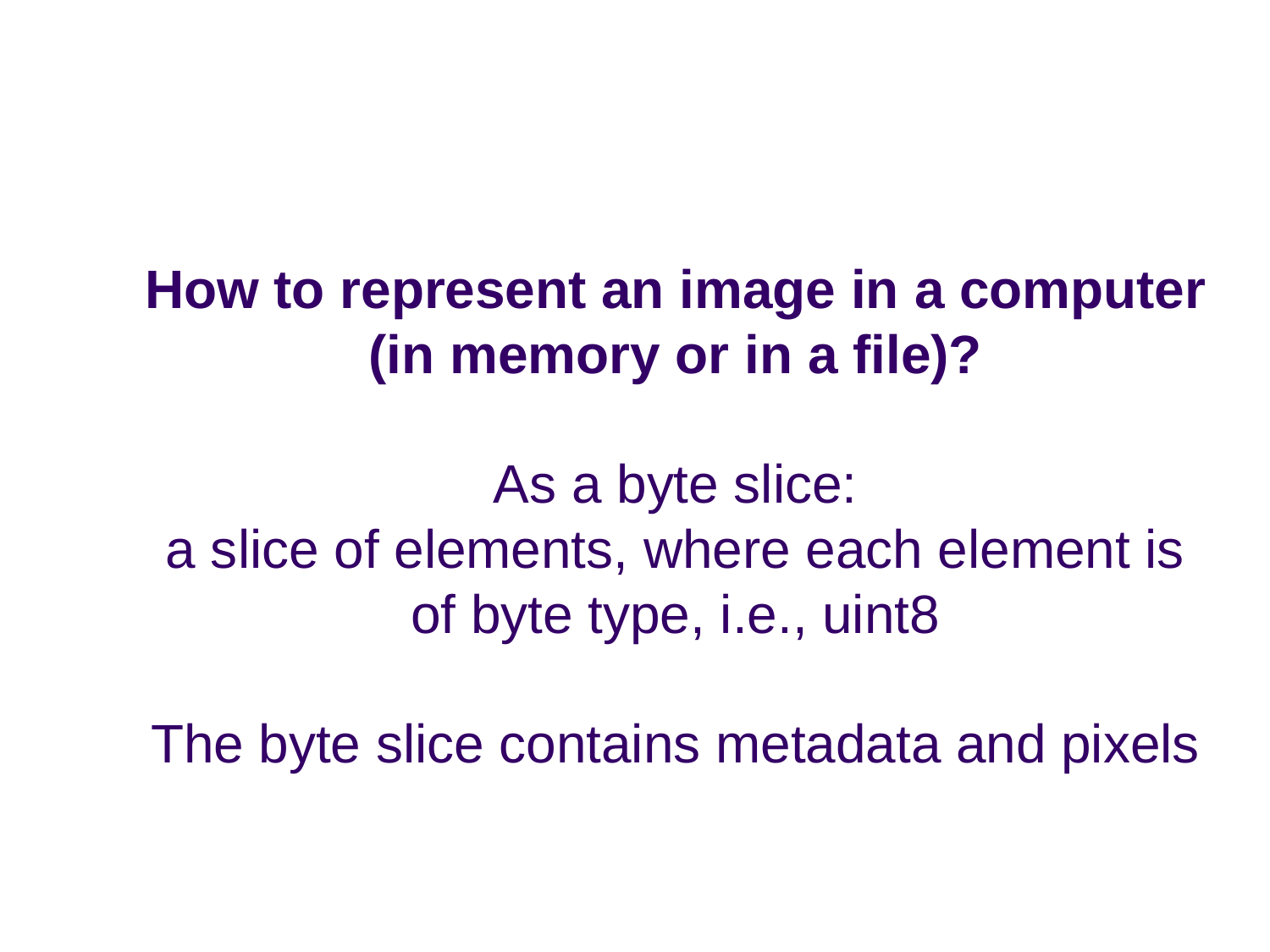

# How to represent an image in a computer (in memory or in a file)? As a byte slice: a slice of elements, where each element is of byte type, i.e., uint8 The byte slice contains metadata and pixels